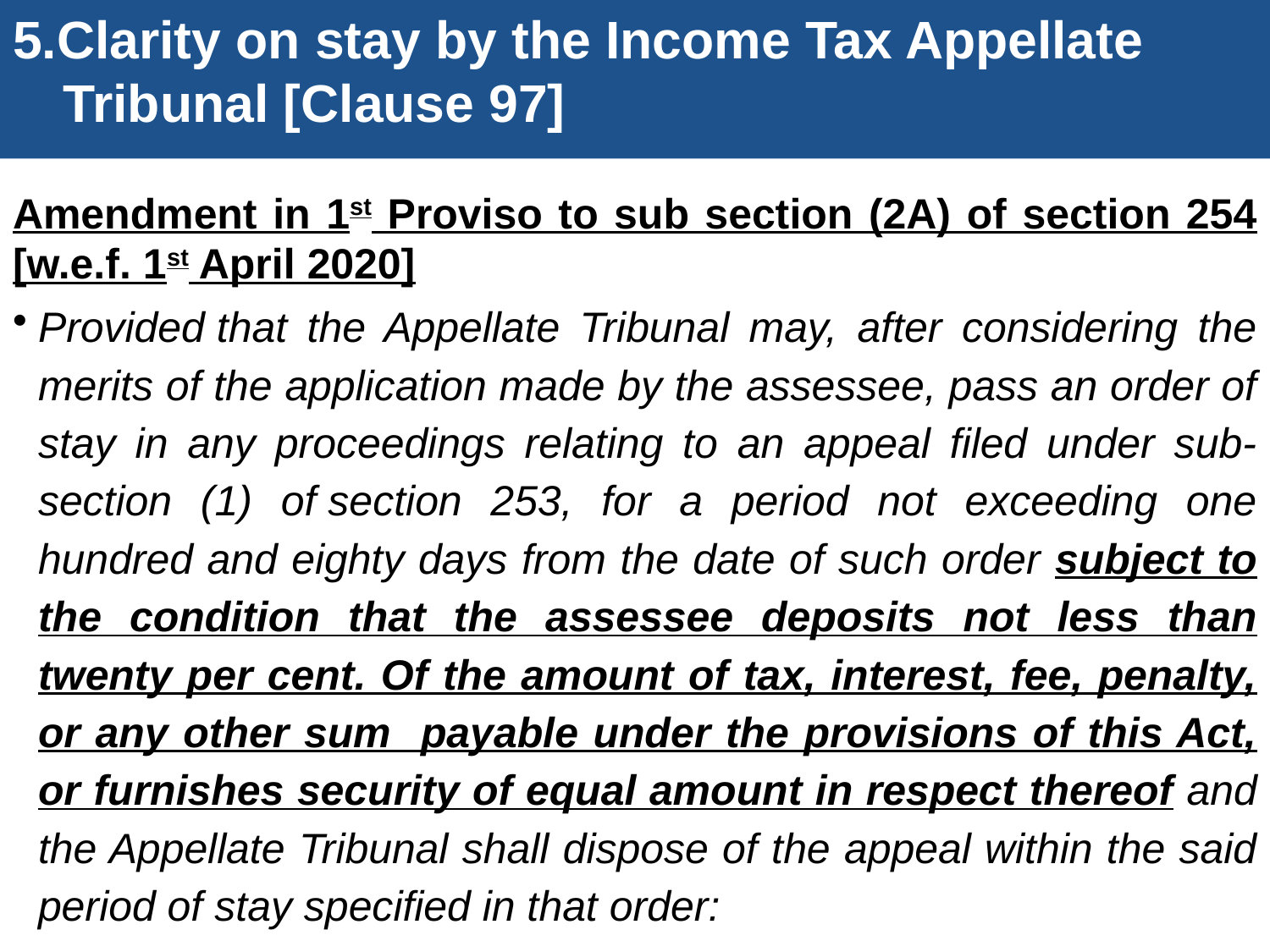

# 5.Clarity on stay by the Income Tax Appellate Tribunal [Clause 97]
Amendment in 1st Proviso to sub section (2A) of section 254 [w.e.f. 1st April 2020]
Provided that the Appellate Tribunal may, after considering the merits of the application made by the assessee, pass an order of stay in any proceedings relating to an appeal filed under sub-section (1) of section 253, for a period not exceeding one hundred and eighty days from the date of such order subject to the condition that the assessee deposits not less than twenty per cent. Of the amount of tax, interest, fee, penalty, or any other sum  payable under the provisions of this Act, or furnishes security of equal amount in respect thereof and the Appellate Tribunal shall dispose of the appeal within the said period of stay specified in that order:
136